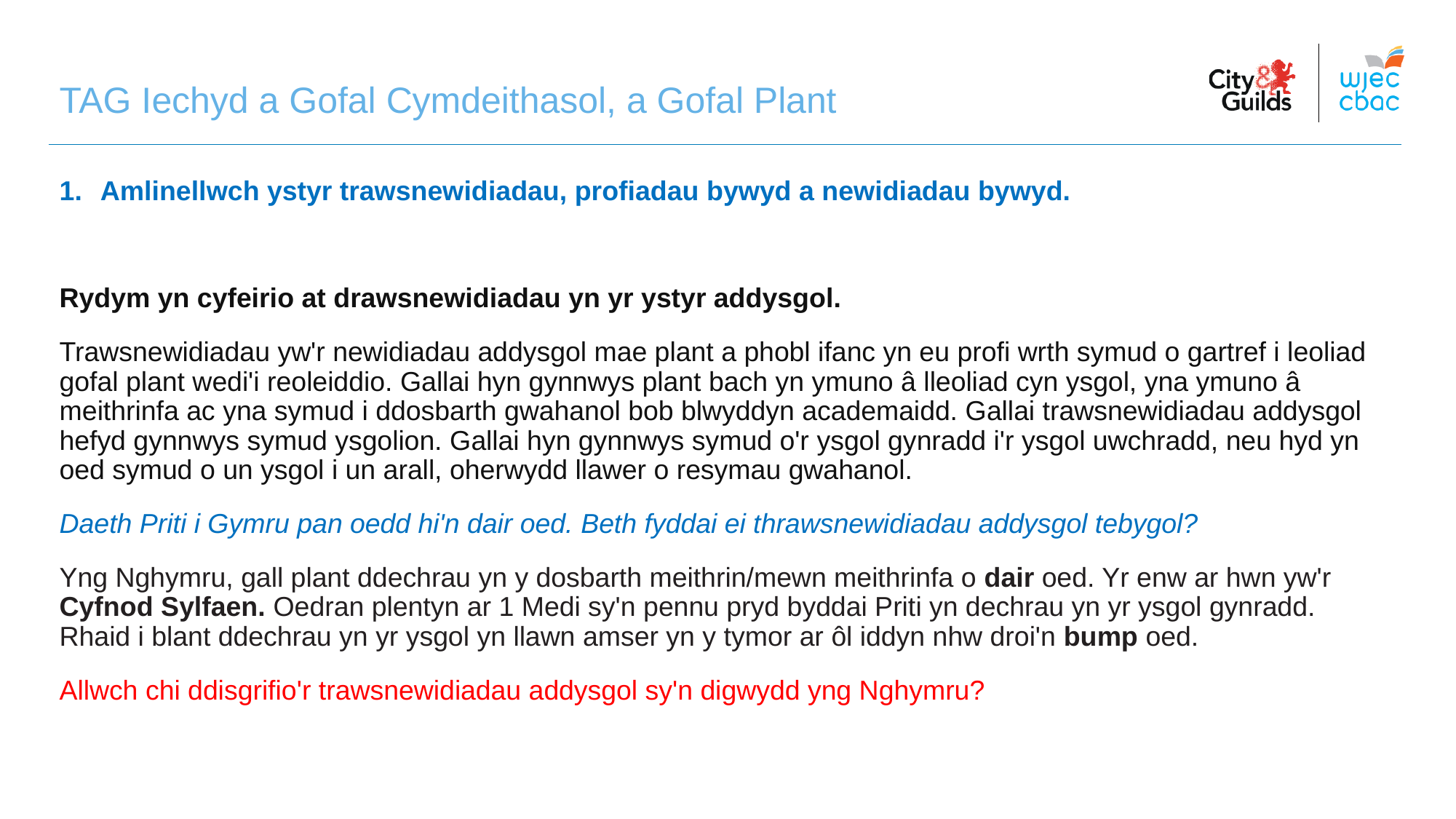

TAG Iechyd a Gofal Cymdeithasol, a Gofal Plant
Amlinellwch ystyr trawsnewidiadau, profiadau bywyd a newidiadau bywyd.

Rydym yn cyfeirio at drawsnewidiadau yn yr ystyr addysgol.
Trawsnewidiadau yw'r newidiadau addysgol mae plant a phobl ifanc yn eu profi wrth symud o gartref i leoliad gofal plant wedi'i reoleiddio. Gallai hyn gynnwys plant bach yn ymuno â lleoliad cyn ysgol, yna ymuno â meithrinfa ac yna symud i ddosbarth gwahanol bob blwyddyn academaidd. Gallai trawsnewidiadau addysgol hefyd gynnwys symud ysgolion. Gallai hyn gynnwys symud o'r ysgol gynradd i'r ysgol uwchradd, neu hyd yn oed symud o un ysgol i un arall, oherwydd llawer o resymau gwahanol.
Daeth Priti i Gymru pan oedd hi'n dair oed. Beth fyddai ei thrawsnewidiadau addysgol tebygol?
Yng Nghymru, gall plant ddechrau yn y dosbarth meithrin/mewn meithrinfa o dair oed. Yr enw ar hwn yw'r Cyfnod Sylfaen. Oedran plentyn ar 1 Medi sy'n pennu pryd byddai Priti yn dechrau yn yr ysgol gynradd.  Rhaid i blant ddechrau yn yr ysgol yn llawn amser yn y tymor ar ôl iddyn nhw droi'n bump oed.
Allwch chi ddisgrifio'r trawsnewidiadau addysgol sy'n digwydd yng Nghymru?